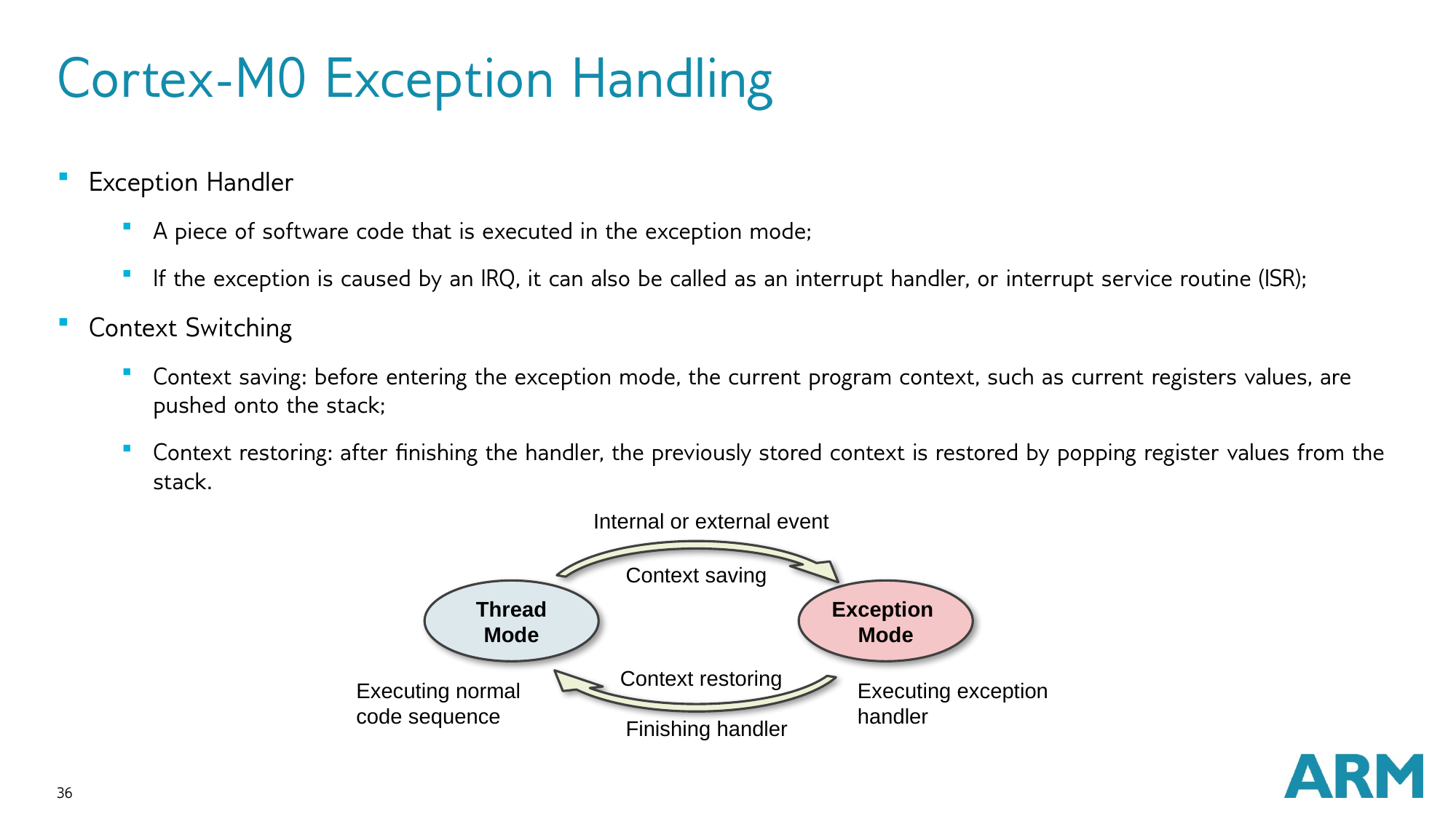

# Cortex-M0 Exception Handling
Exception Handler
A piece of software code that is executed in the exception mode;
If the exception is caused by an IRQ, it can also be called as an interrupt handler, or interrupt service routine (ISR);
Context Switching
Context saving: before entering the exception mode, the current program context, such as current registers values, are pushed onto the stack;
Context restoring: after finishing the handler, the previously stored context is restored by popping register values from the stack.
Internal or external event

Context saving
Thread
Mode

Exception
Mode
Context restoring
Executing normal code sequence
Executing exception
handler
Finishing handler